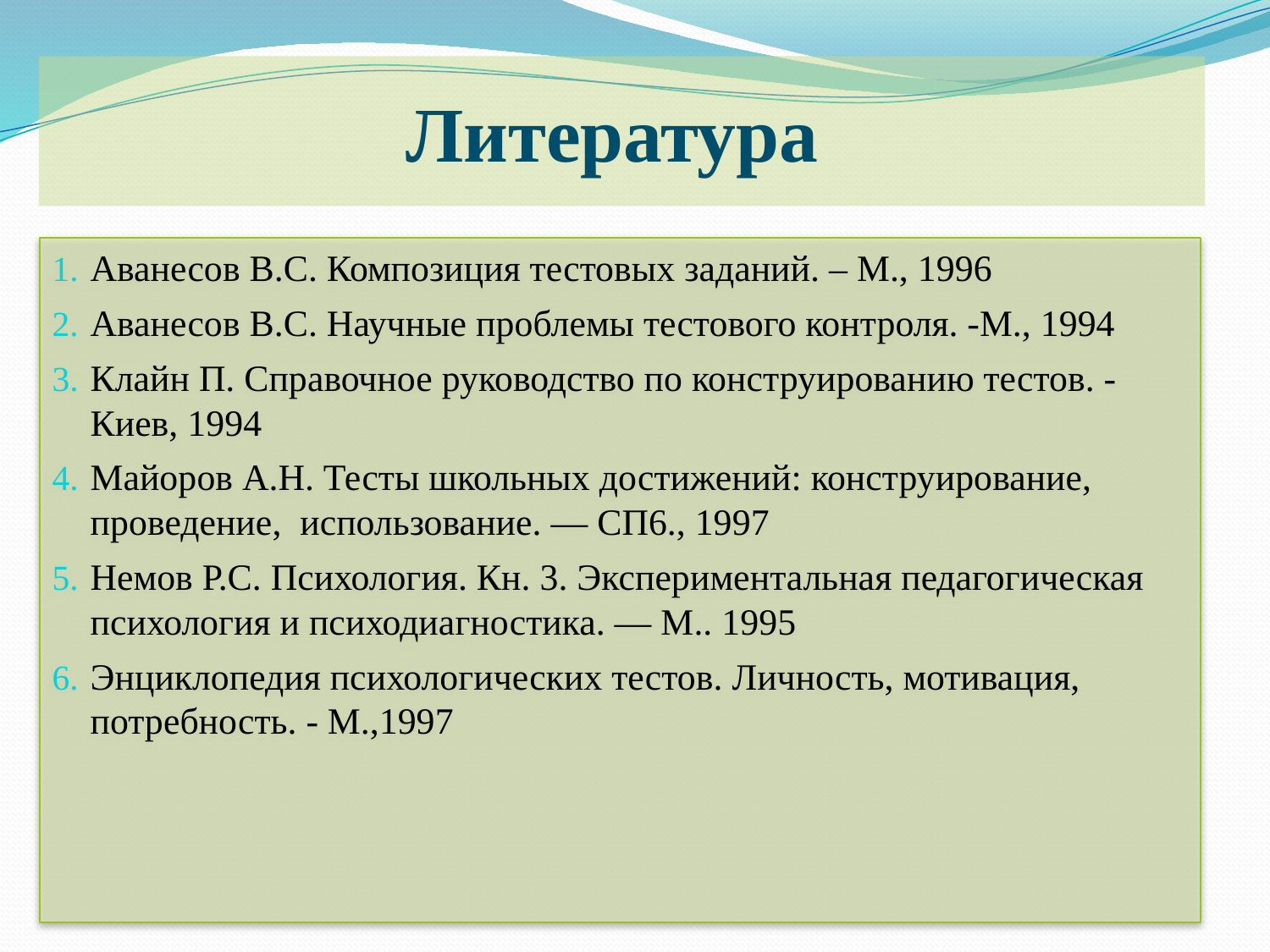

Литература
Аванесов В.С. Композиция тестовых заданий. – М., 1996
Аванесов В.С. Научные проблемы тестового контроля. -М., 1994
Клайн П. Справочное руководство по конструированию тестов. - Киев, 1994
Майоров А.Н. Тесты школьных достижений: конструирование,  проведение,  использование. — СП6., 1997
Немов Р.С. Психология. Кн. 3. Экспериментальная педагогическая психология и психодиагностика. — М.. 1995
Энциклопедия психологических тестов. Личность, мотивация, потребность. - М.,1997